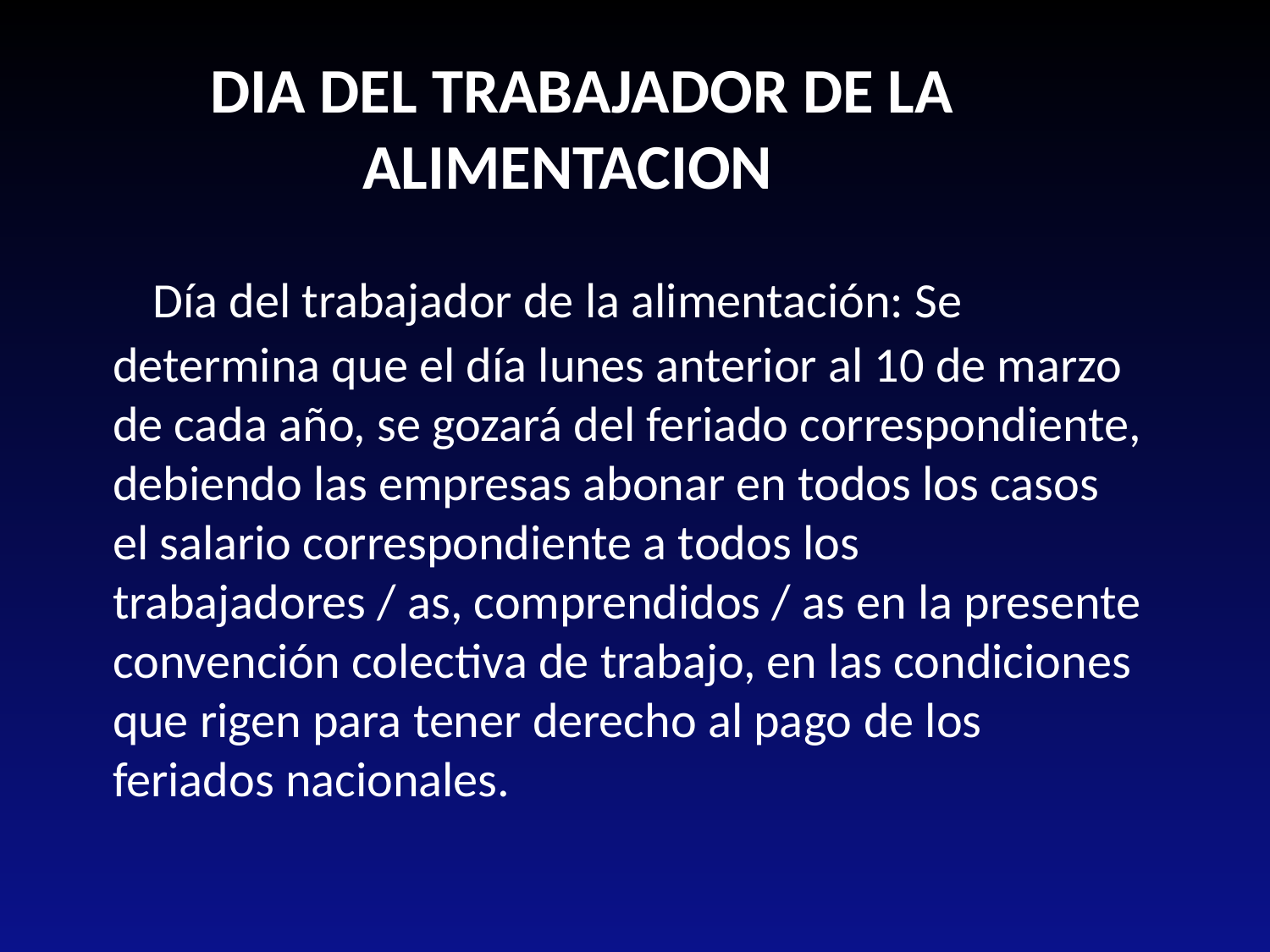

DIA DEL TRABAJADOR DE LA ALIMENTACION
     Día del trabajador de la alimentación: Se determina que el día lunes anterior al 10 de marzo de cada año, se gozará del feriado correspondiente, debiendo las empresas abonar en todos los casos el salario correspondiente a todos los trabajadores / as, comprendidos / as en la presente convención colectiva de trabajo, en las condiciones que rigen para tener derecho al pago de los feriados nacionales.